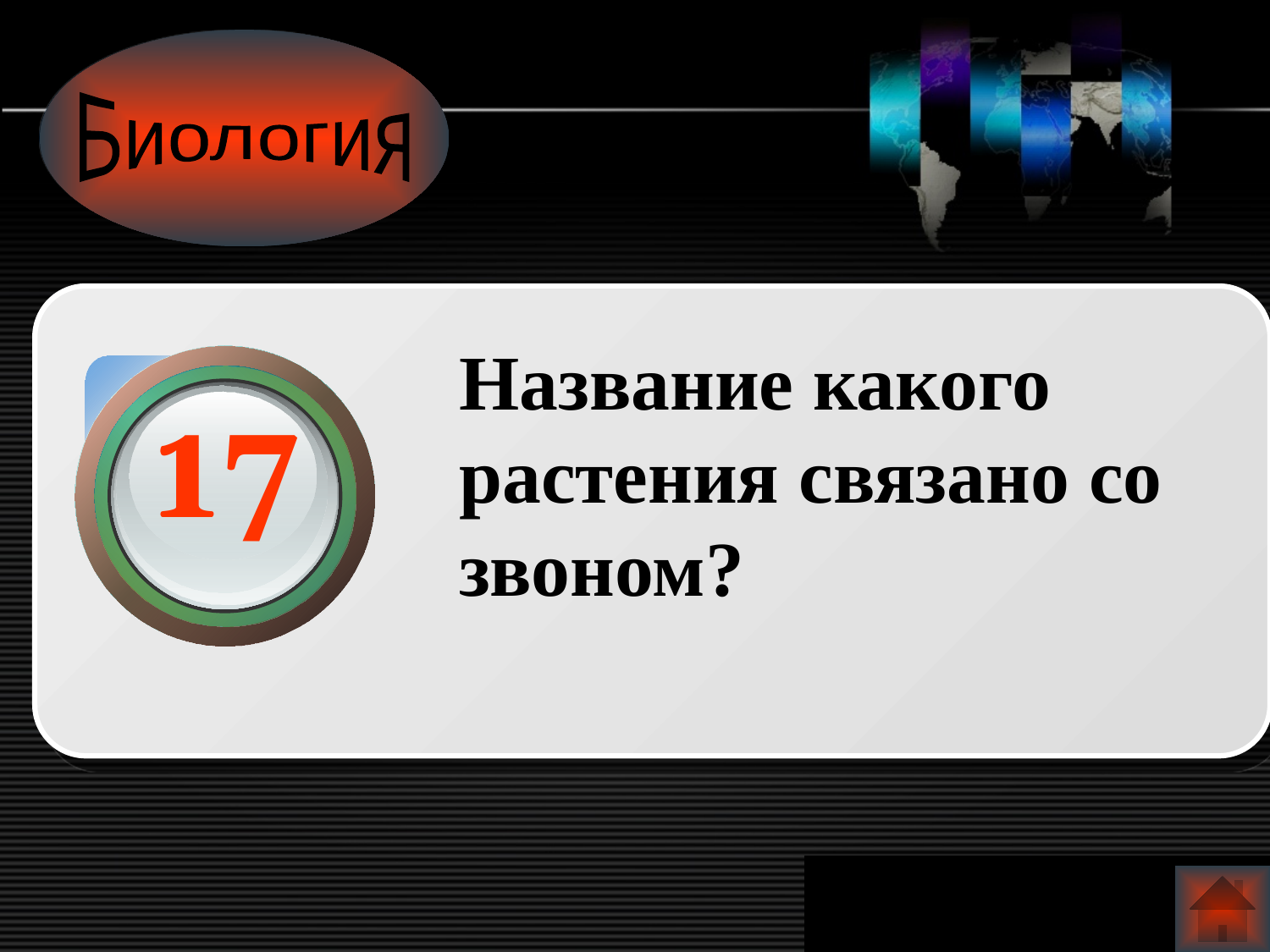

Биология

Название какого растения связано со звоном?

17

www.themegallery.com